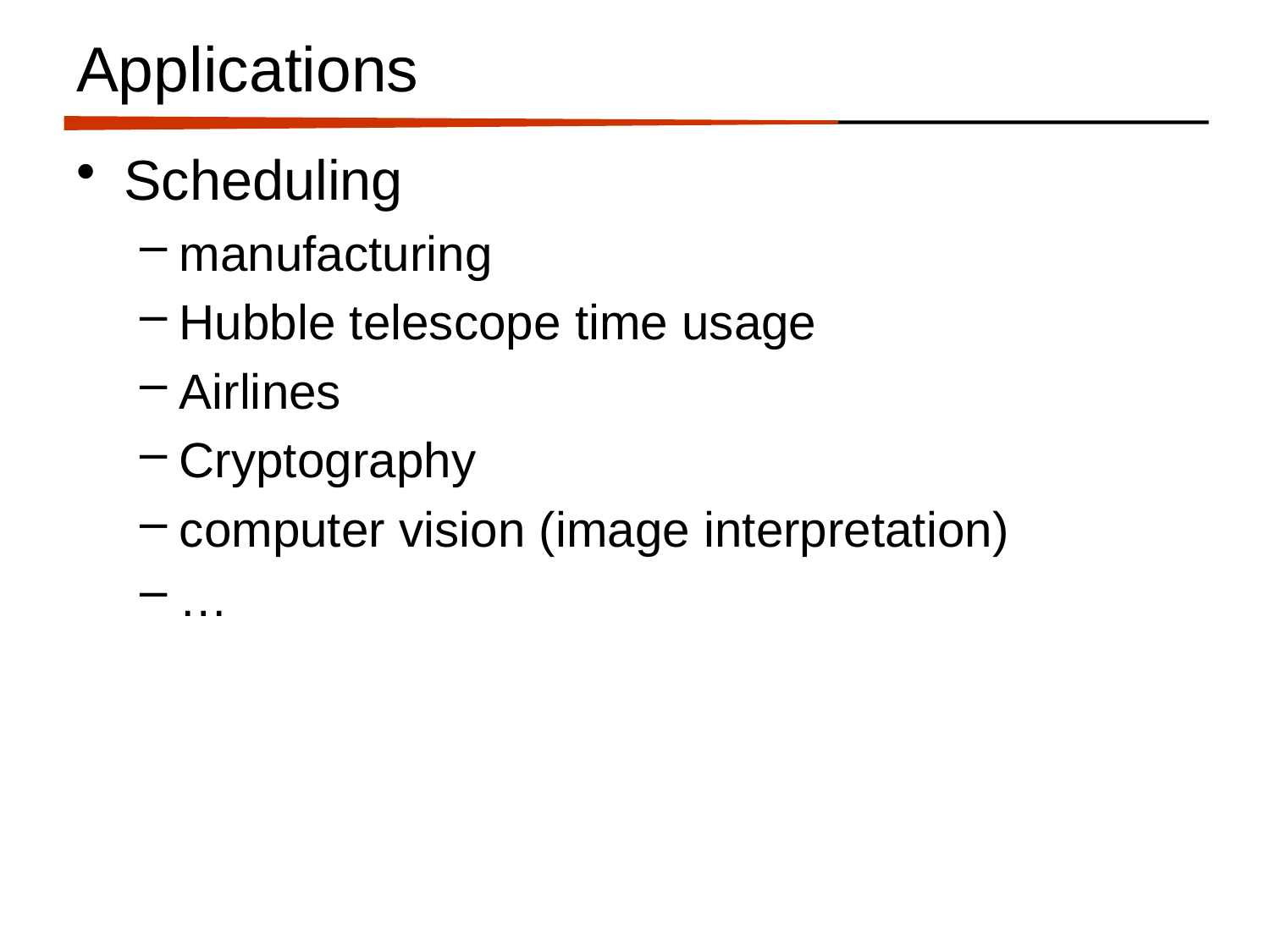

# Applications
Scheduling
manufacturing
Hubble telescope time usage
Airlines
Cryptography
computer vision (image interpretation)
…